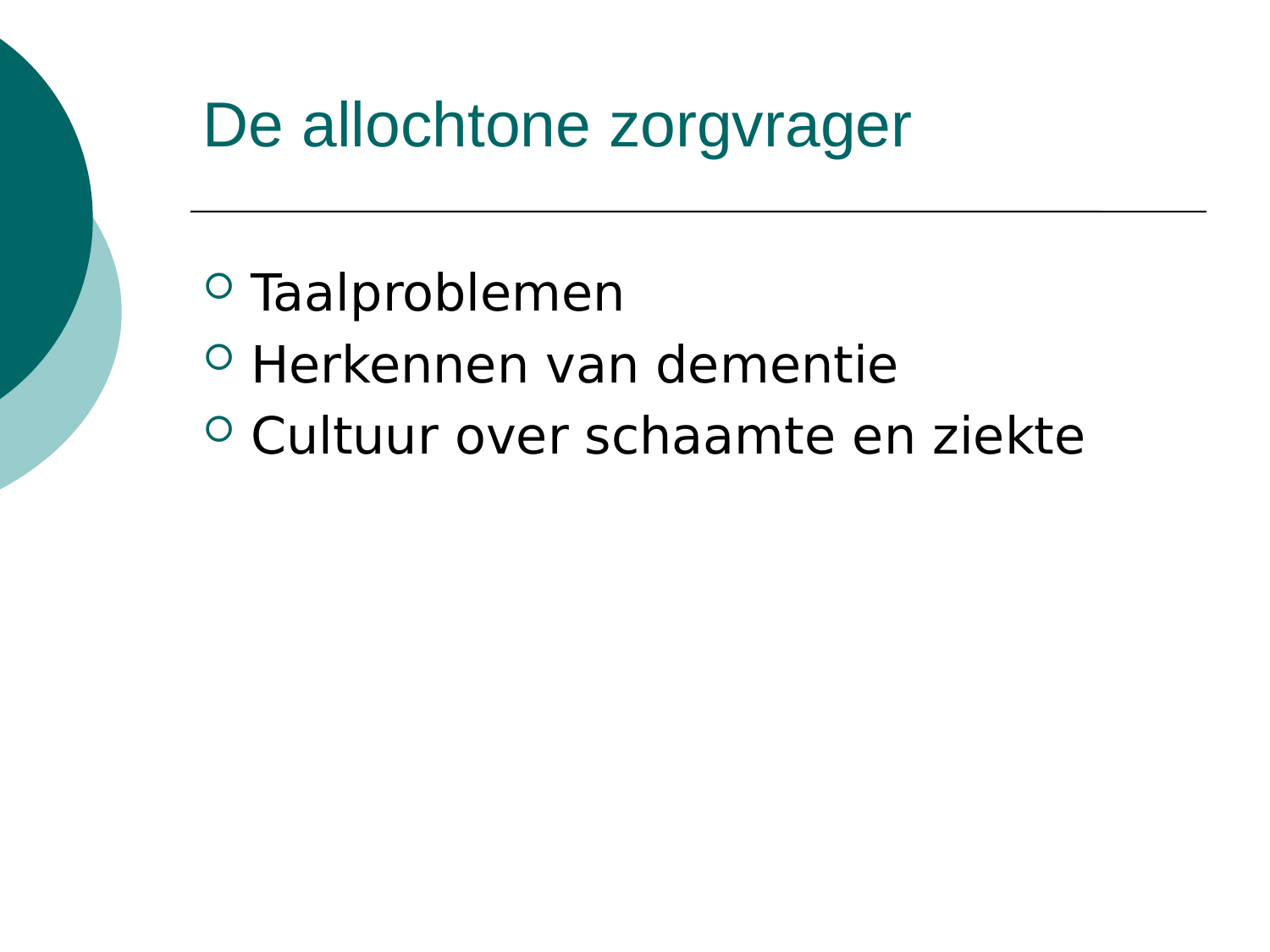

De allochtone zorgvrager
Taalproblemen
Herkennen van dementie
Cultuur over schaamte en ziekte